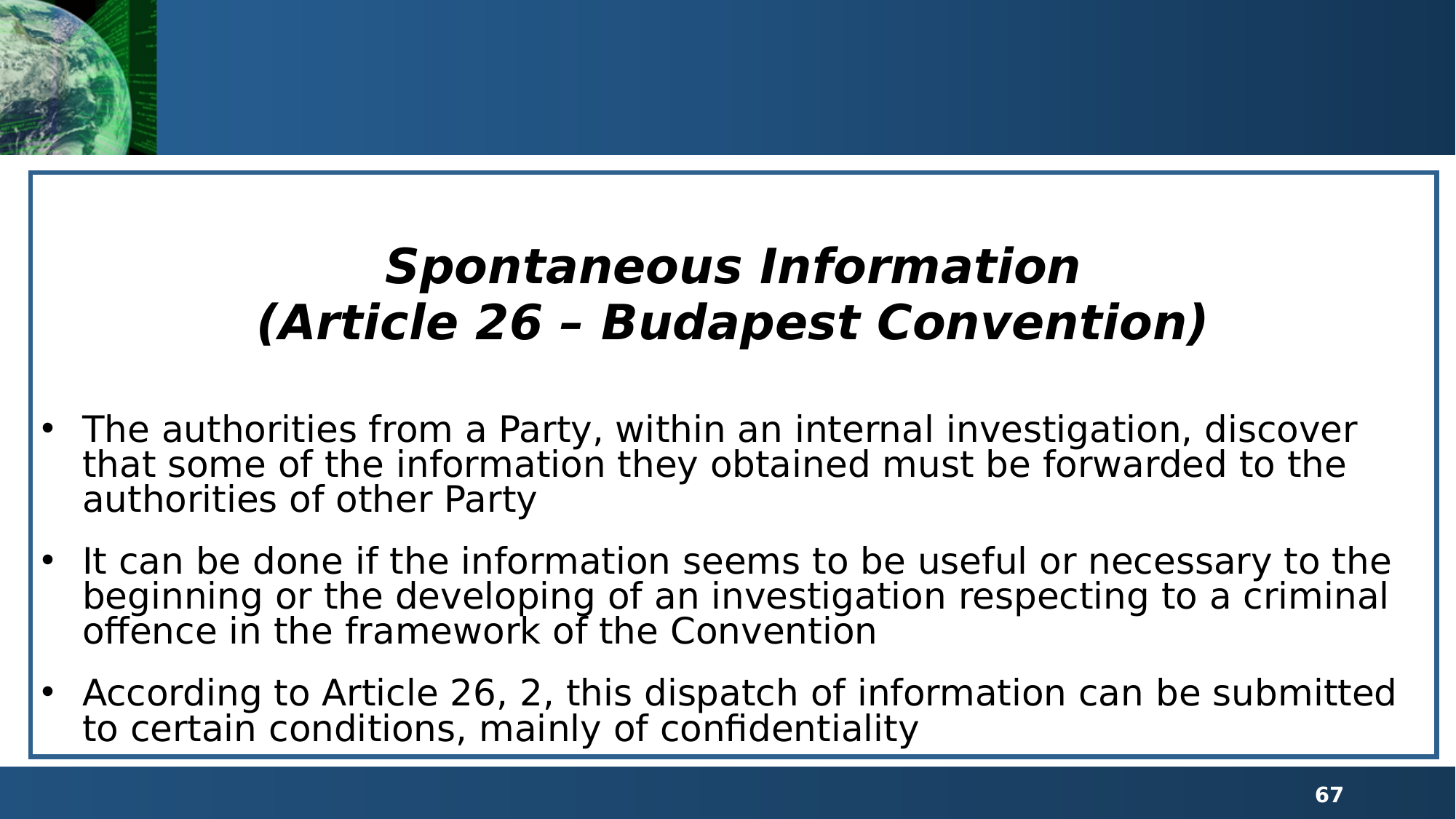

Spontaneous Information
(Article 26 – Budapest Convention)

The authorities from a Party, within an internal investigation, discover that some of the information they obtained must be forwarded to the authorities of other Party
It can be done if the information seems to be useful or necessary to the beginning or the developing of an investigation respecting to a criminal offence in the framework of the Convention
According to Article 26, 2, this dispatch of information can be submitted to certain conditions, mainly of confidentiality
67